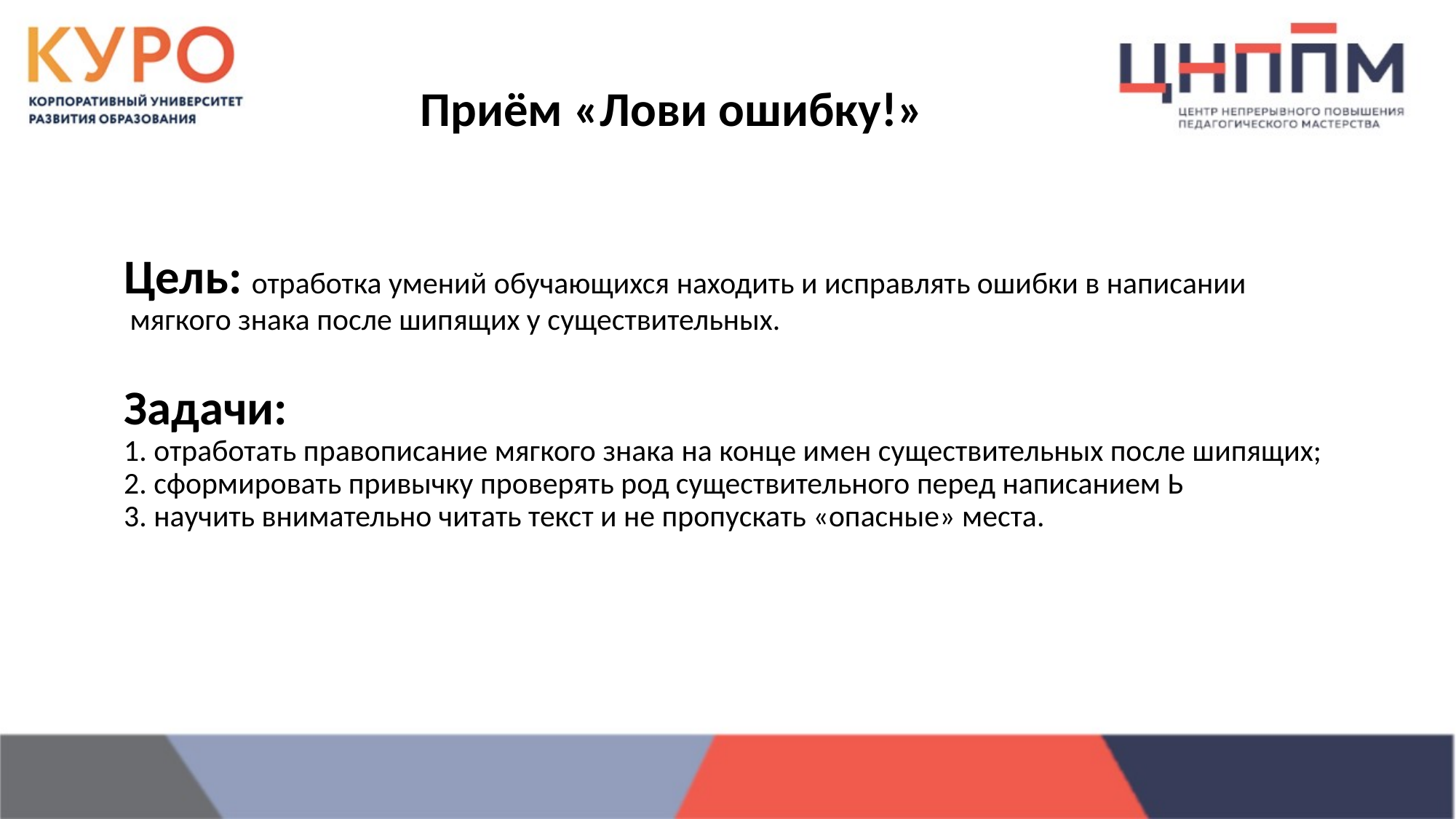

# Приём «Лови ошибку!»
Цель: отработка умений обучающихся находить и исправлять ошибки в написании мягкого знака после шипящих у существительных.

Задачи:
1. отработать правописание мягкого знака на конце имен существительных после шипящих;
2. сформировать привычку проверять род существительного перед написанием Ь
3. научить внимательно читать текст и не пропускать «опасные» места.